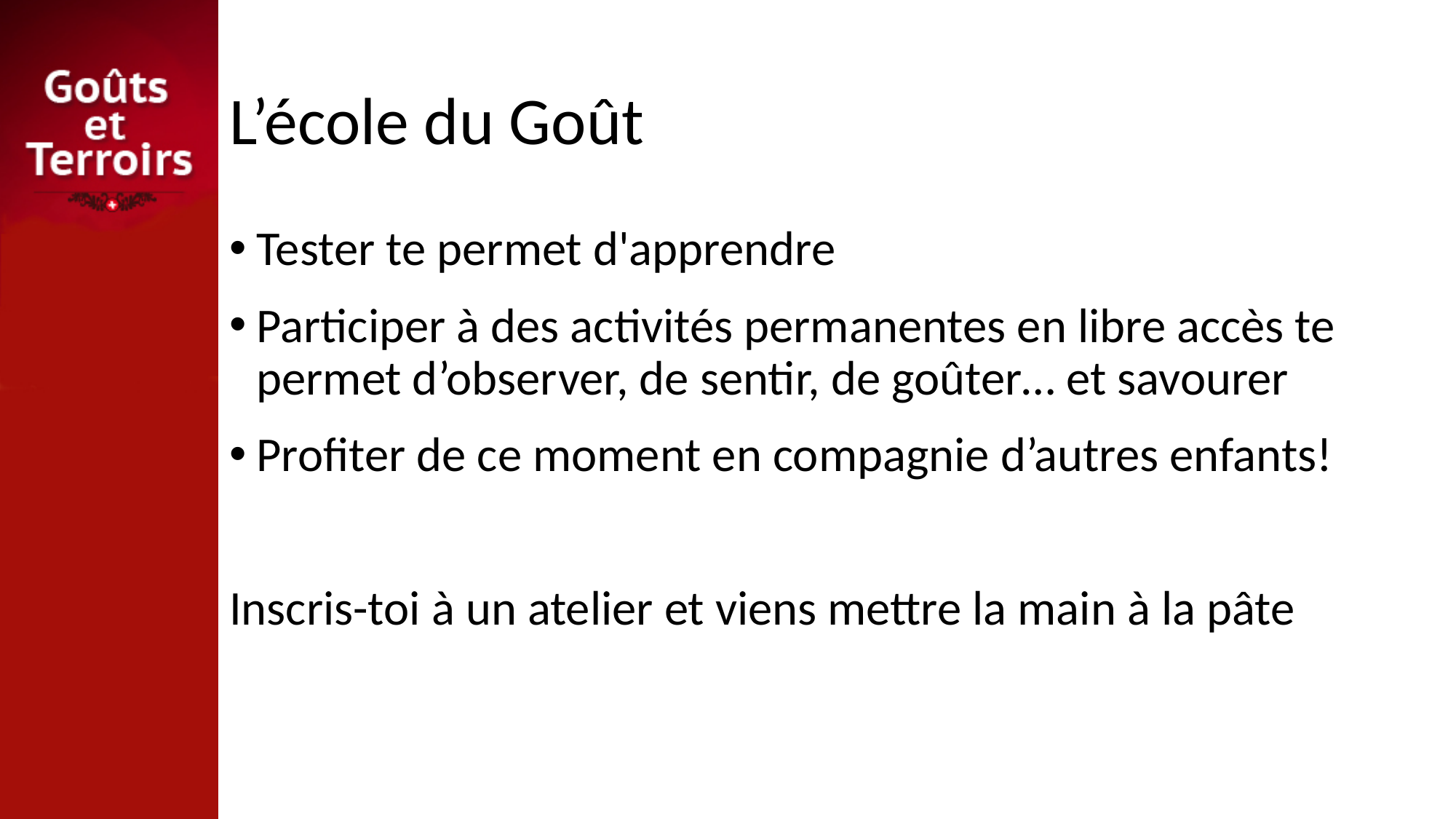

# L’école du Goût
Tester te permet d'apprendre
Participer à des activités permanentes en libre accès te permet d’observer, de sentir, de goûter… et savourer
Profiter de ce moment en compagnie d’autres enfants!

Inscris-toi à un atelier et viens mettre la main à la pâte